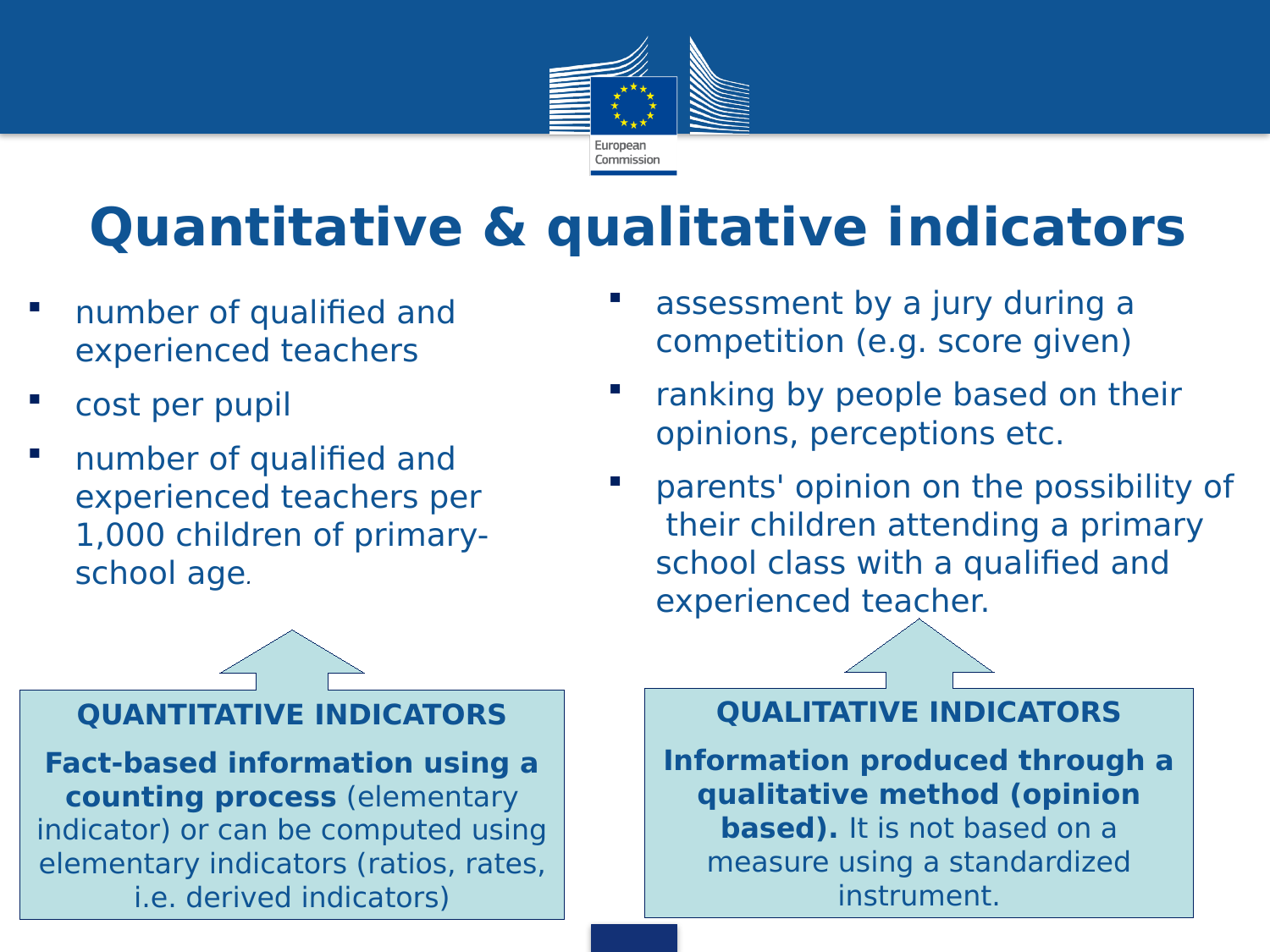

Quantitative & qualitative indicators
assessment by a jury during a competition (e.g. score given)
ranking by people based on their opinions, perceptions etc.
parents' opinion on the possibility of  their children attending a primary school class with a qualified and experienced teacher.
number of qualified and experienced teachers
cost per pupil
number of qualified and experienced teachers per 1,000 children of primary-school age.
QUALITATIVE INDICATORS
Information produced through a qualitative method (opinion based). It is not based on a measure using a standardized instrument.
QUANTITATIVE INDICATORS
Fact-based information using a counting process (elementary indicator) or can be computed using elementary indicators (ratios, rates, i.e. derived indicators)
3